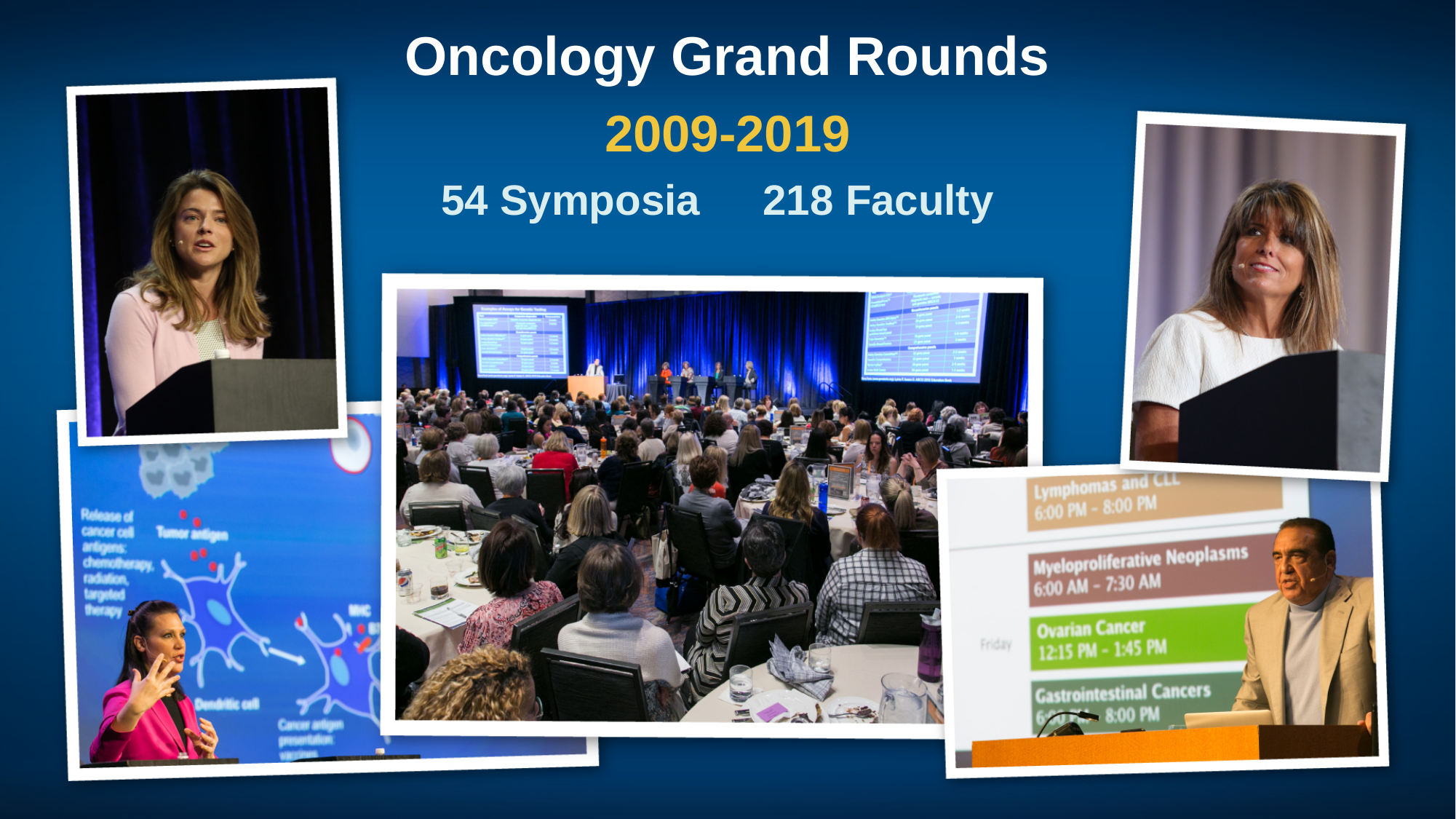

Oncology Grand Rounds
2009-2019
54 Symposia
218 Faculty